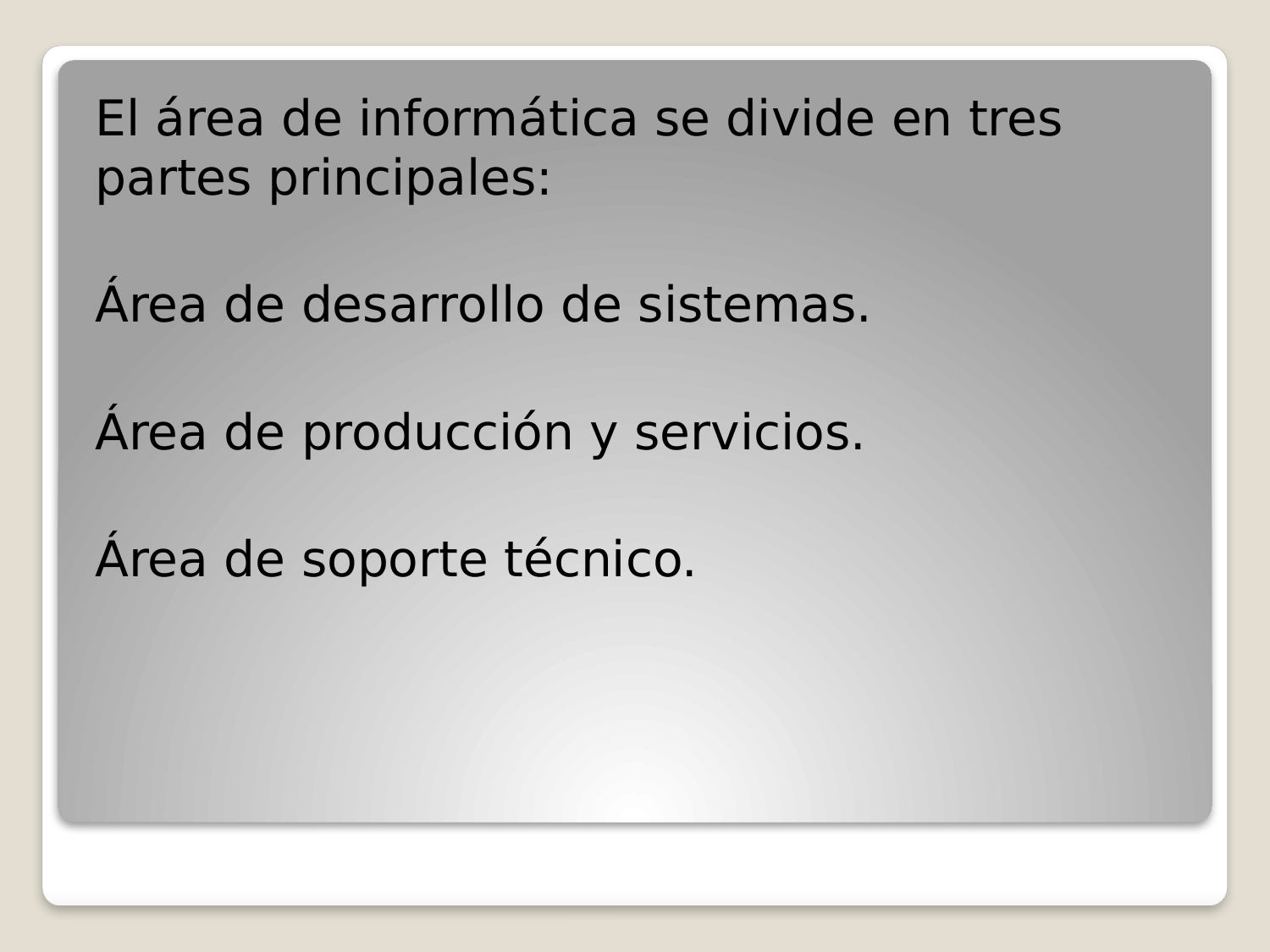

El área de informática se divide en tres partes principales:

Área de desarrollo de sistemas.

Área de producción y servicios.

Área de soporte técnico.
#